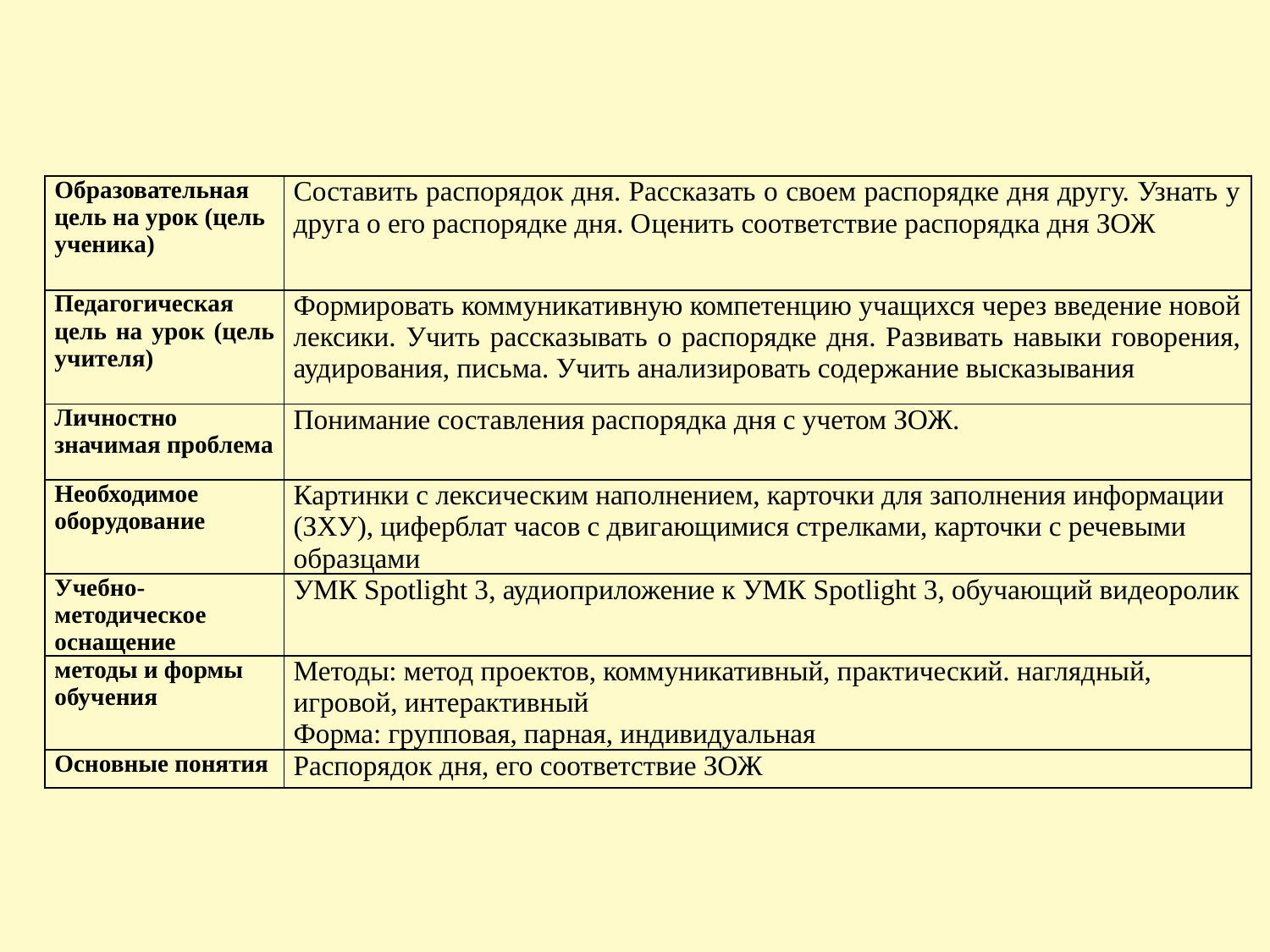

| Образовательная цель на урок (цель ученика) | Составить распорядок дня. Рассказать о своем распорядке дня другу. Узнать у друга о его распорядке дня. Оценить соответствие распорядка дня ЗОЖ |
| --- | --- |
| Педагогическая цель на урок (цель учителя) | Формировать коммуникативную компетенцию учащихся через введение новой лексики. Учить рассказывать о распорядке дня. Развивать навыки говорения, аудирования, письма. Учить анализировать содержание высказывания |
| Личностно значимая проблема | Понимание составления распорядка дня с учетом ЗОЖ. |
| Необходимое оборудование | Картинки с лексическим наполнением, карточки для заполнения информации (ЗХУ), циферблат часов с двигающимися стрелками, карточки с речевыми образцами |
| Учебно-методическое оснащение | УМК Spotlight 3, аудиоприложение к УМК Spotlight 3, обучающий видеоролик |
| методы и формы обучения | Методы: метод проектов, коммуникативный, практический. наглядный, игровой, интерактивный Форма: групповая, парная, индивидуальная |
| Основные понятия | Распорядок дня, его соответствие ЗОЖ |